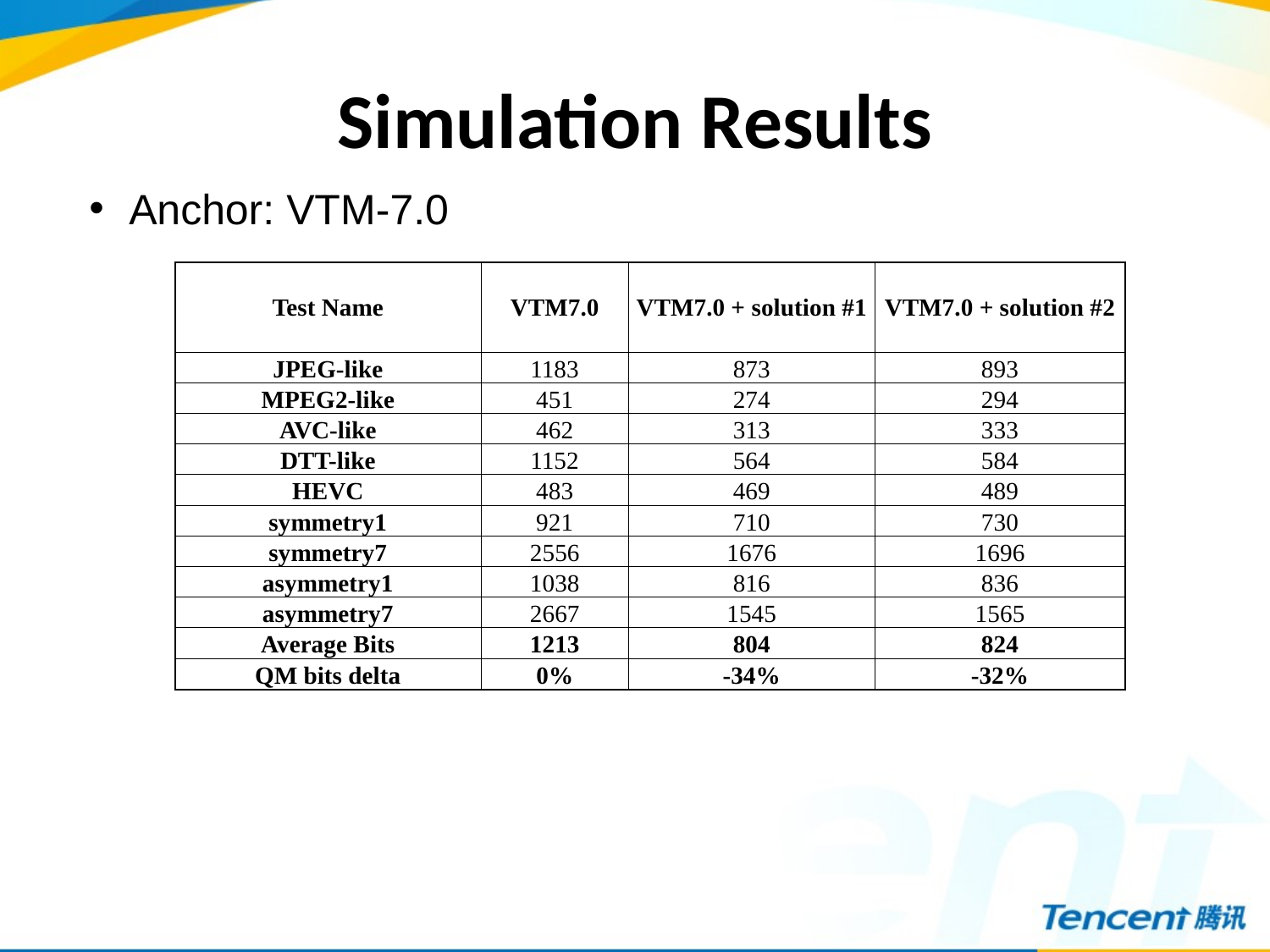

# Simulation Results
Anchor: VTM-7.0
| Test Name | VTM7.0 | VTM7.0 + solution #1 | VTM7.0 + solution #2 |
| --- | --- | --- | --- |
| JPEG-like | 1183 | 873 | 893 |
| MPEG2-like | 451 | 274 | 294 |
| AVC-like | 462 | 313 | 333 |
| DTT-like | 1152 | 564 | 584 |
| HEVC | 483 | 469 | 489 |
| symmetry1 | 921 | 710 | 730 |
| symmetry7 | 2556 | 1676 | 1696 |
| asymmetry1 | 1038 | 816 | 836 |
| asymmetry7 | 2667 | 1545 | 1565 |
| Average Bits | 1213 | 804 | 824 |
| QM bits delta | 0% | -34% | -32% |